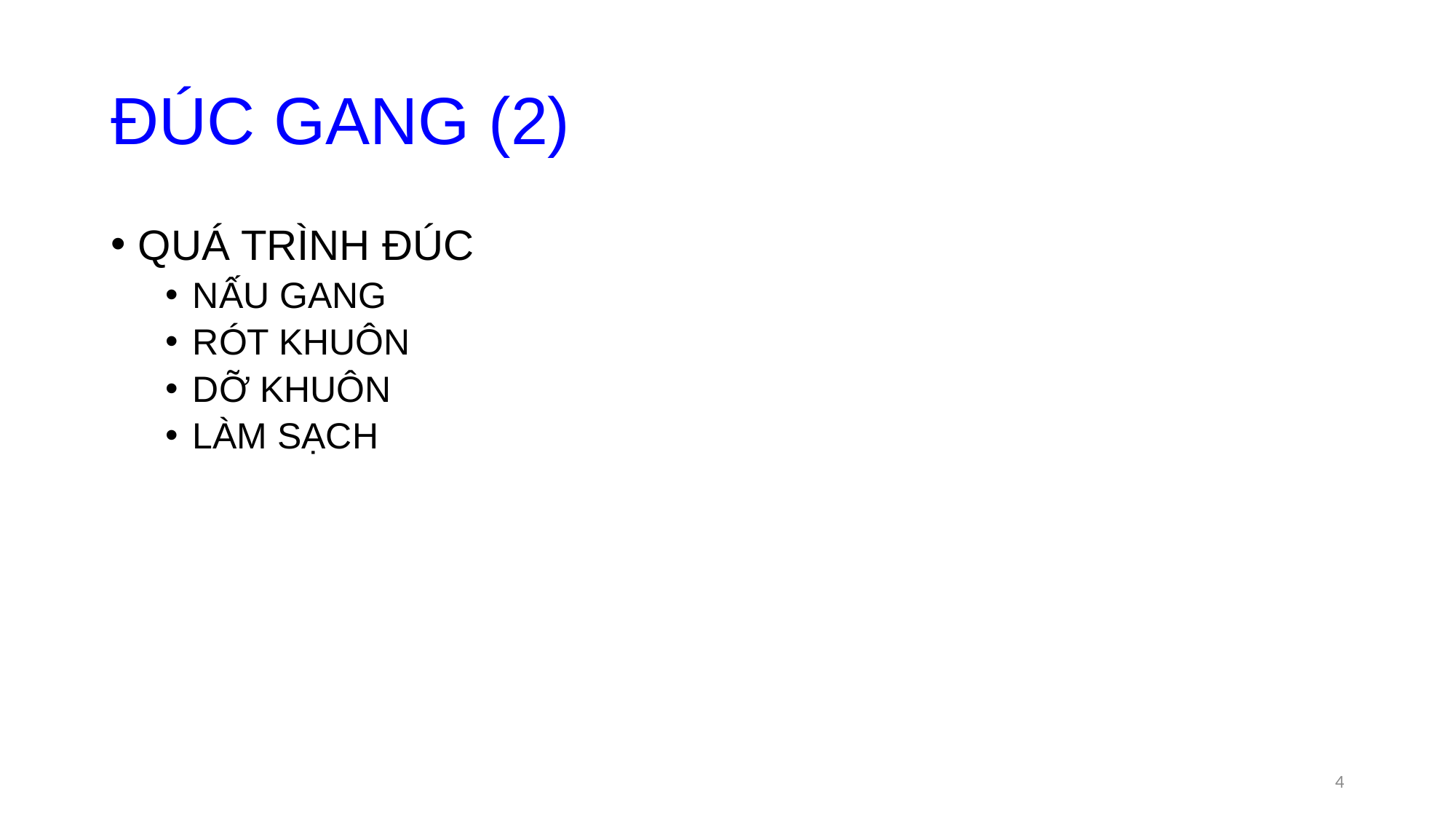

# ĐÚC GANG (2)
QUÁ TRÌNH ĐÚC
NẤU GANG
RÓT KHUÔN
DỠ KHUÔN
LÀM SẠCH

4